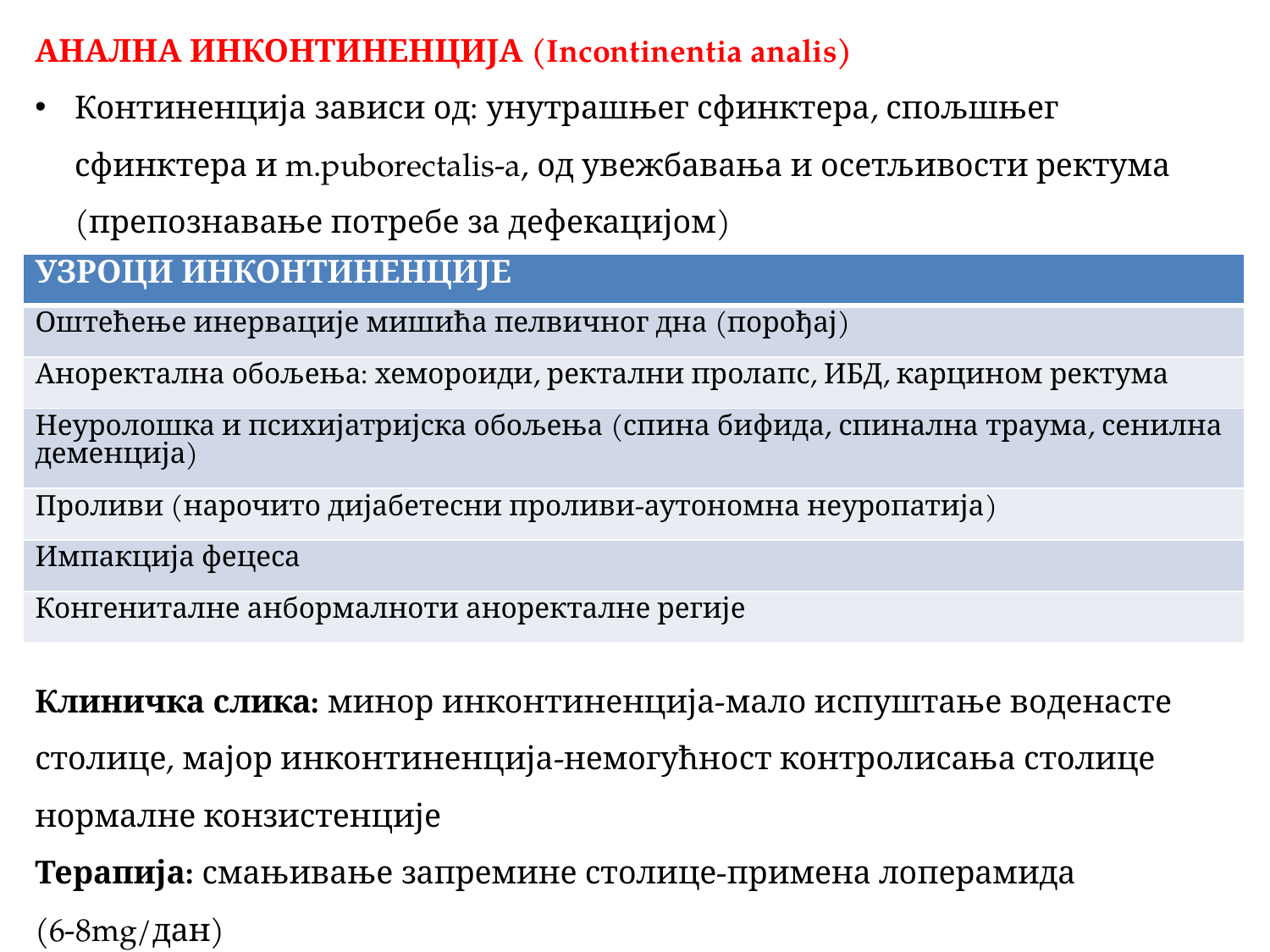

АНАЛНА ИНКОНТИНЕНЦИЈА (Incontinentia analis)
Континенција зависи од: унутрашњег сфинктера, спољшњег сфинктера и m.puborectalis-a, од увежбавања и осетљивости ректума (препознавање потребе за дефекацијом)

| УЗРОЦИ ИНКОНТИНЕНЦИЈЕ |
| --- |
| Оштећење инервације мишића пелвичног дна (порођај) |
| Аноректална обољења: хемороиди, ректални пролапс, ИБД, карцином ректума |
| Неуролошка и психијатријска обољења (спина бифида, спинална траума, сенилна деменција) |
| Проливи (нарочито дијабетесни проливи-аутономна неуропатија) |
| Импакција фецеса |
| Конгениталне анбормалноти аноректалне регије |
Клиничка слика: минор инконтиненција-мало испуштање воденасте столице, мајор инконтиненција-немогућност контролисања столице нормалне конзистенције
Терапија: смањивање запремине столице-примена лоперамида (6-8mg/дан)